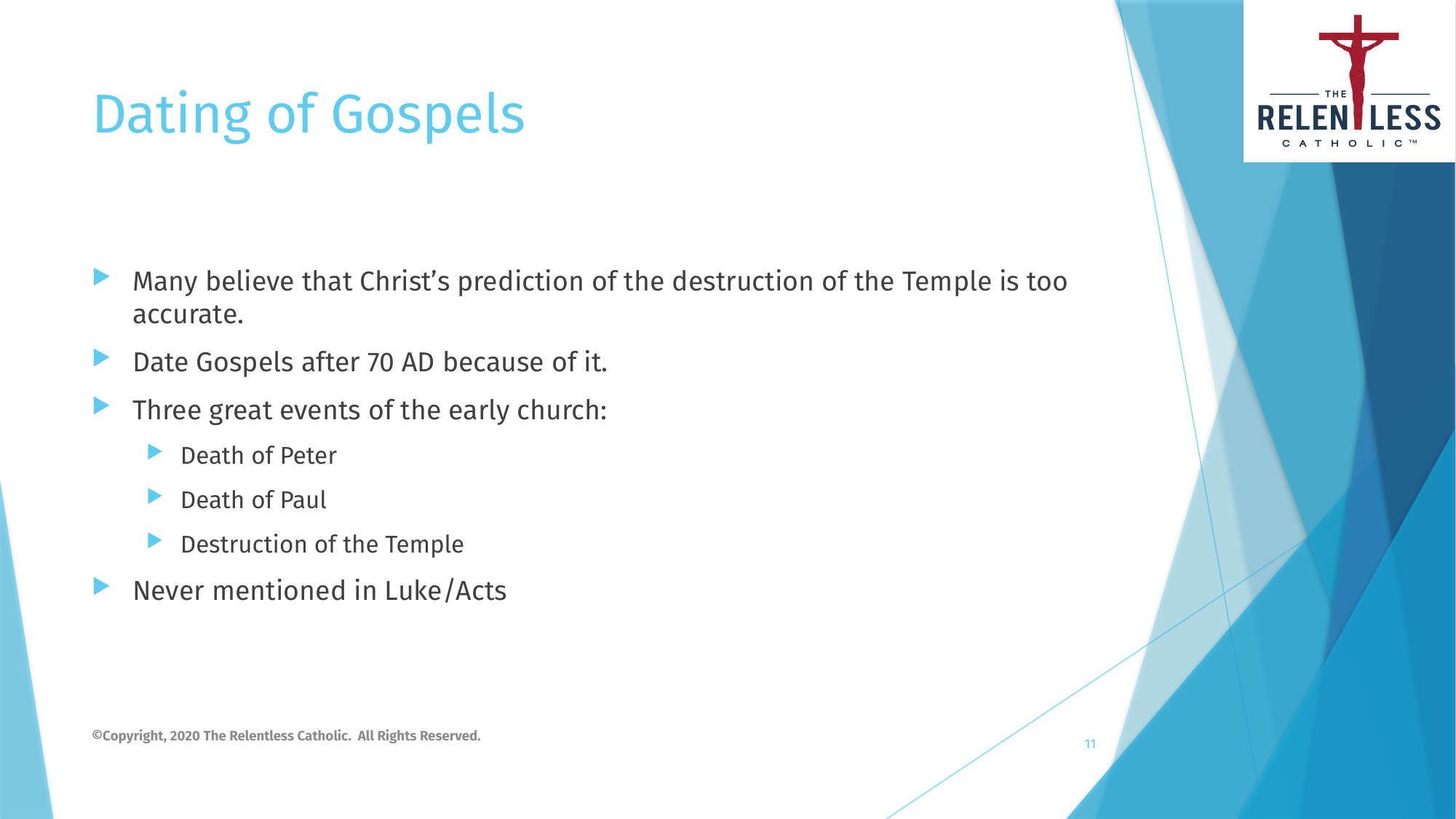

# Dating of Gospels
Many believe that Christ’s prediction of the destruction of the Temple is too accurate.
Date Gospels after 70 AD because of it.
Three great events of the early church:
Death of Peter
Death of Paul
Destruction of the Temple
Never mentioned in Luke/Acts
©Copyright, 2020 The Relentless Catholic.  All Rights Reserved.

11